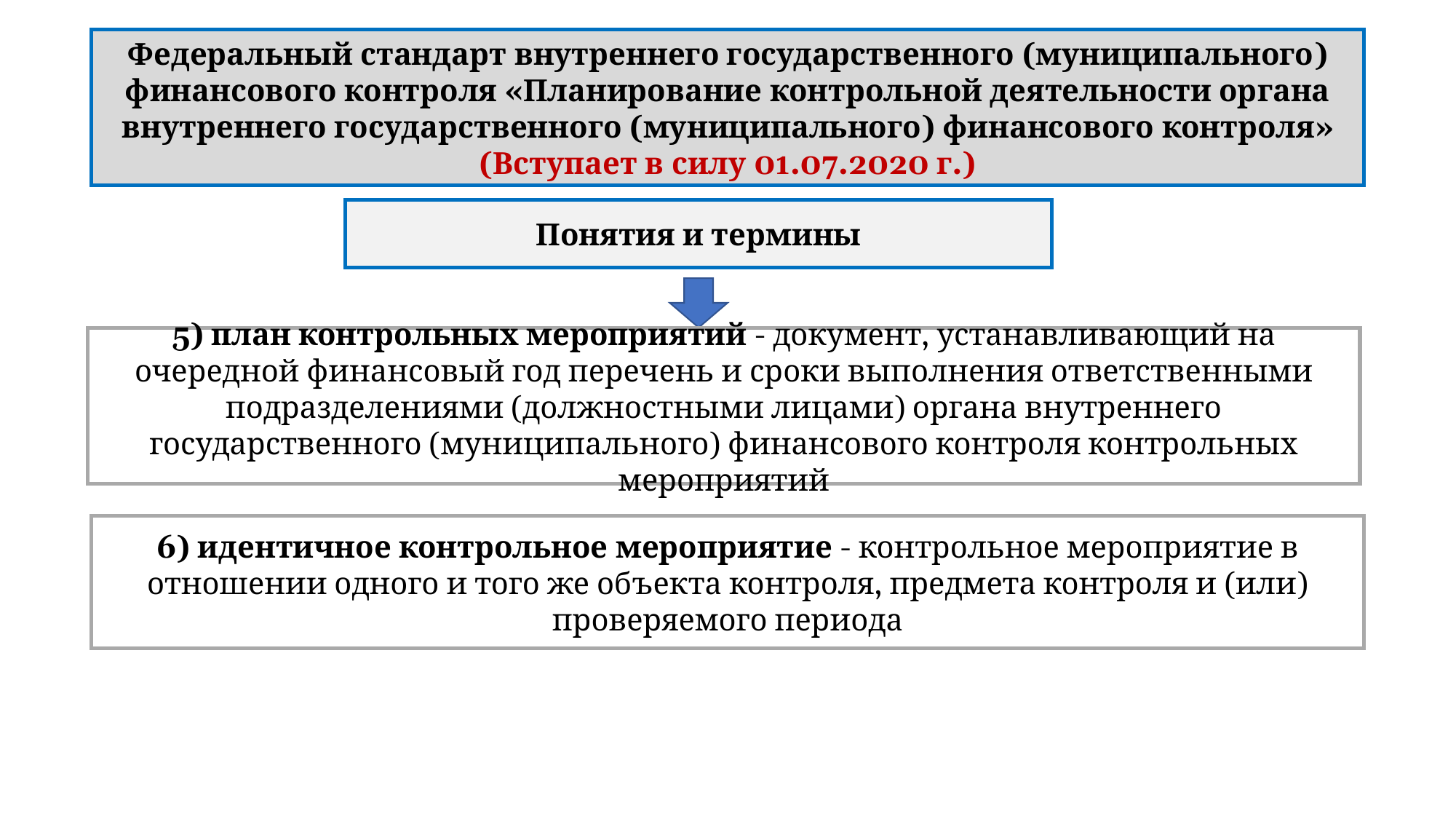

Федеральный стандарт внутреннего государственного (муниципального) финансового контроля «Планирование контрольной деятельности органа внутреннего государственного (муниципального) финансового контроля» (Вступает в силу 01.07.2020 г.)
Понятия и термины

5) план контрольных мероприятий - документ, устанавливающий на очередной финансовый год перечень и сроки выполнения ответственными подразделениями (должностными лицами) органа внутреннего государственного (муниципального) финансового контроля контрольных мероприятий
6) идентичное контрольное мероприятие - контрольное мероприятие в отношении одного и того же объекта контроля, предмета контроля и (или) проверяемого периода